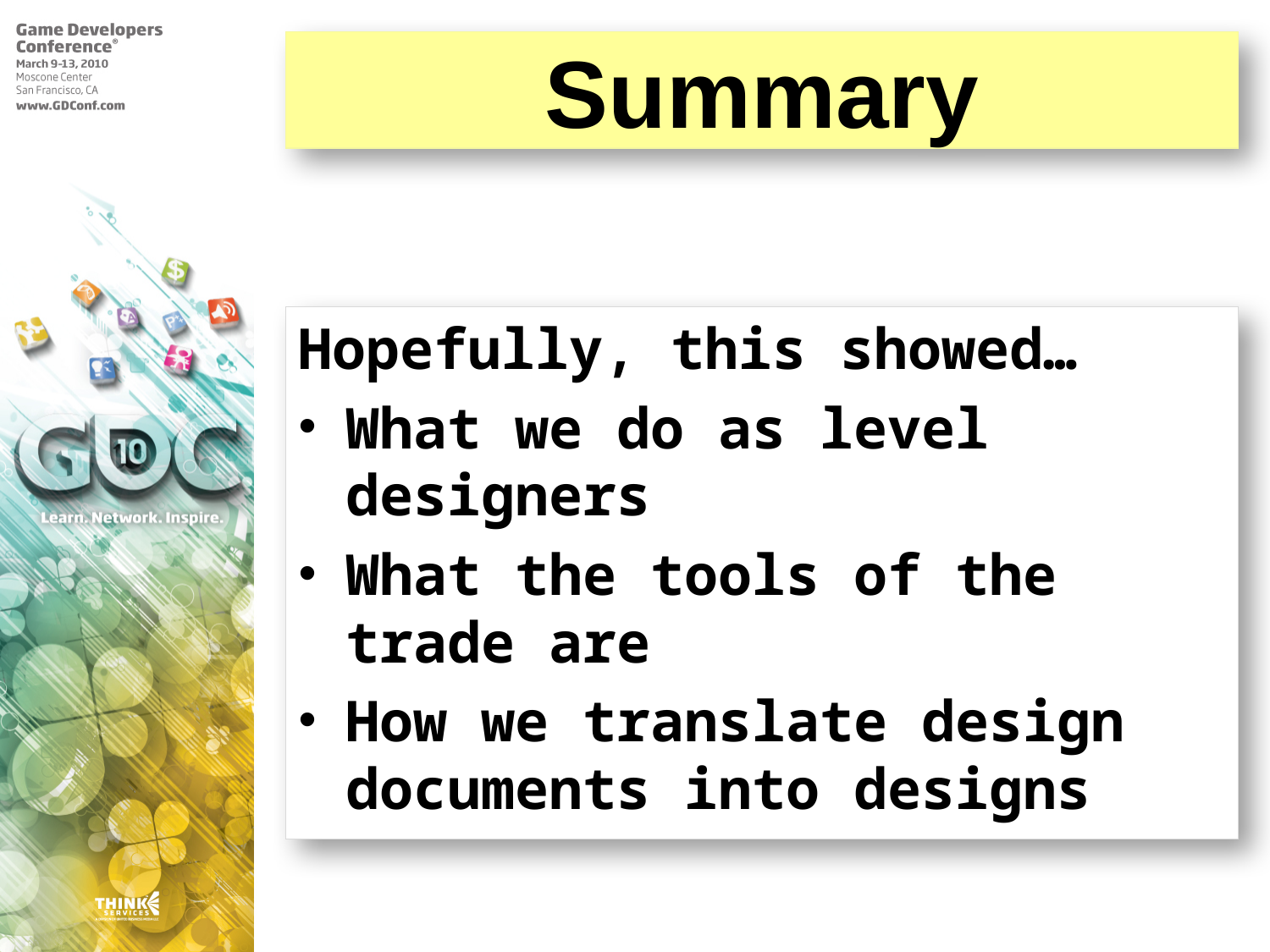

# Summary
Hopefully, this showed…
What we do as level designers
What the tools of the trade are
How we translate design documents into designs